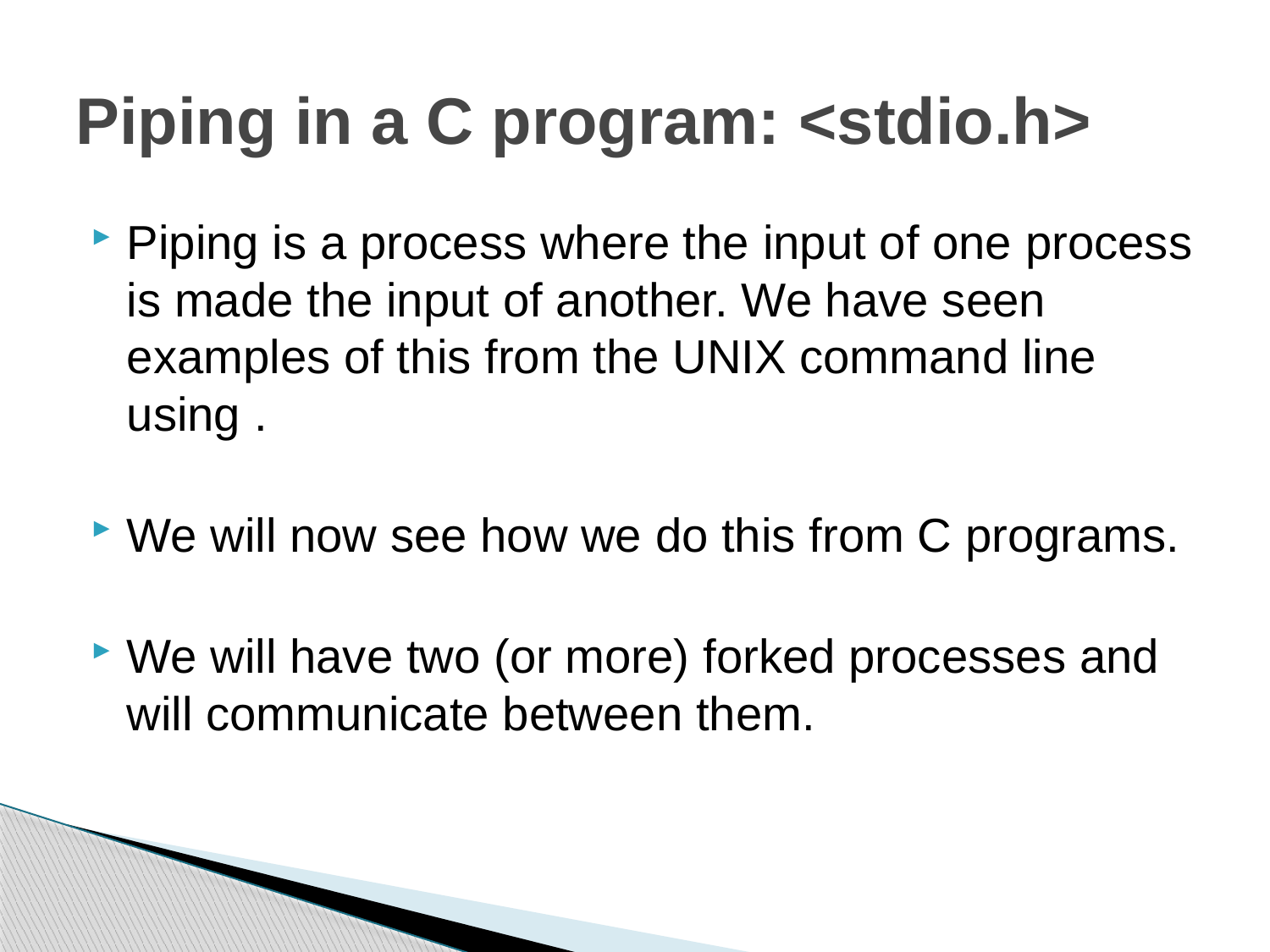

# Piping in a C program: <stdio.h>
Piping is a process where the input of one process is made the input of another. We have seen examples of this from the UNIX command line using .
We will now see how we do this from C programs.
We will have two (or more) forked processes and will communicate between them.